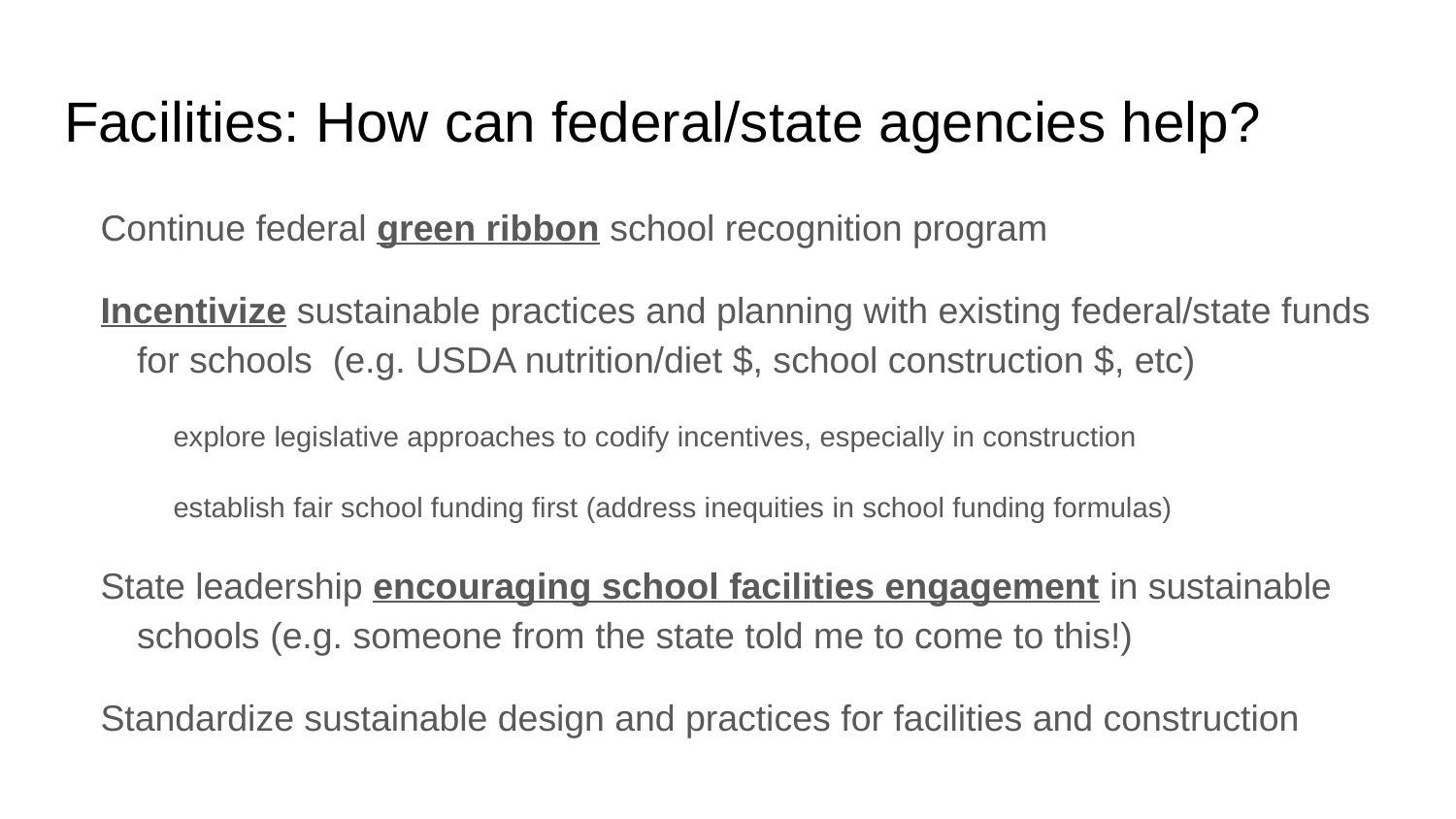

# Facilities: How can federal/state agencies help?
Continue federal green ribbon school recognition program
Incentivize sustainable practices and planning with existing federal/state funds for schools  (e.g. USDA nutrition/diet $, school construction $, etc)
explore legislative approaches to codify incentives, especially in construction
establish fair school funding first (address inequities in school funding formulas)
State leadership encouraging school facilities engagement in sustainable schools (e.g. someone from the state told me to come to this!)
Standardize sustainable design and practices for facilities and construction